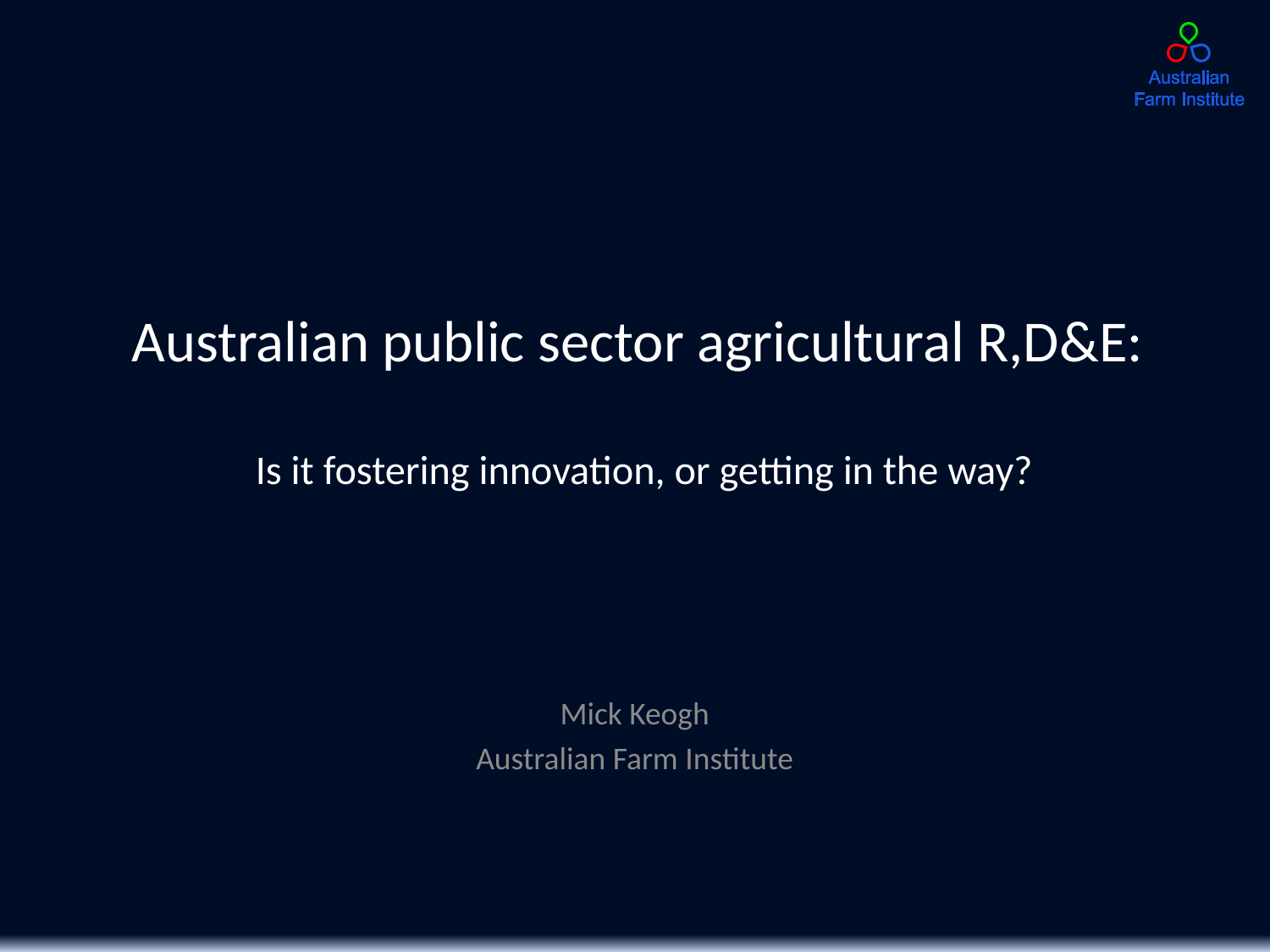

# Australian public sector agricultural R,D&E: Is it fostering innovation, or getting in the way?

Mick Keogh
Australian Farm Institute